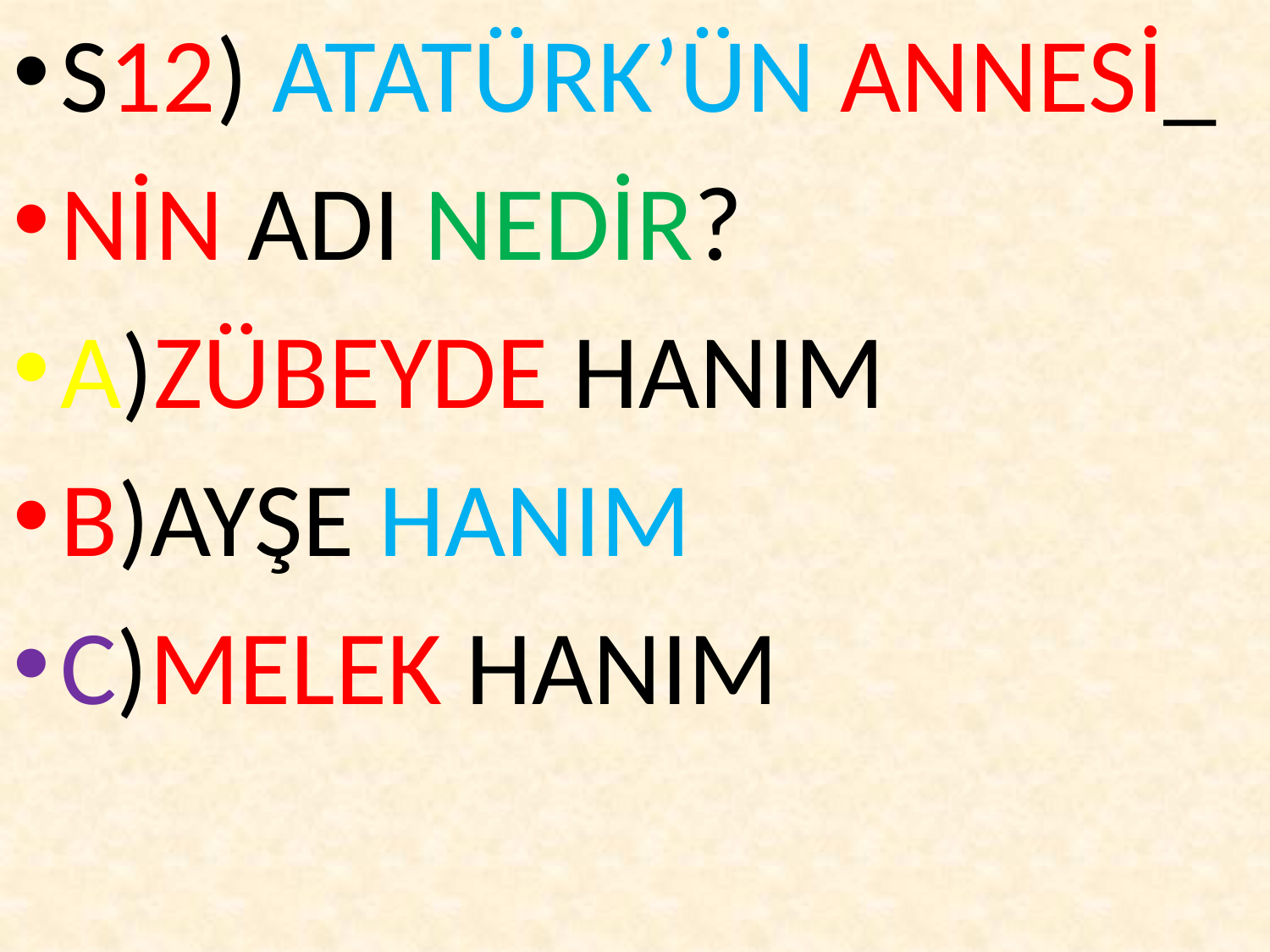

S12) ATATÜRK’ÜN ANNESİ_
NİN ADI NEDİR?
A)ZÜBEYDE HANIM
B)AYŞE HANIM
C)MELEK HANIM
#